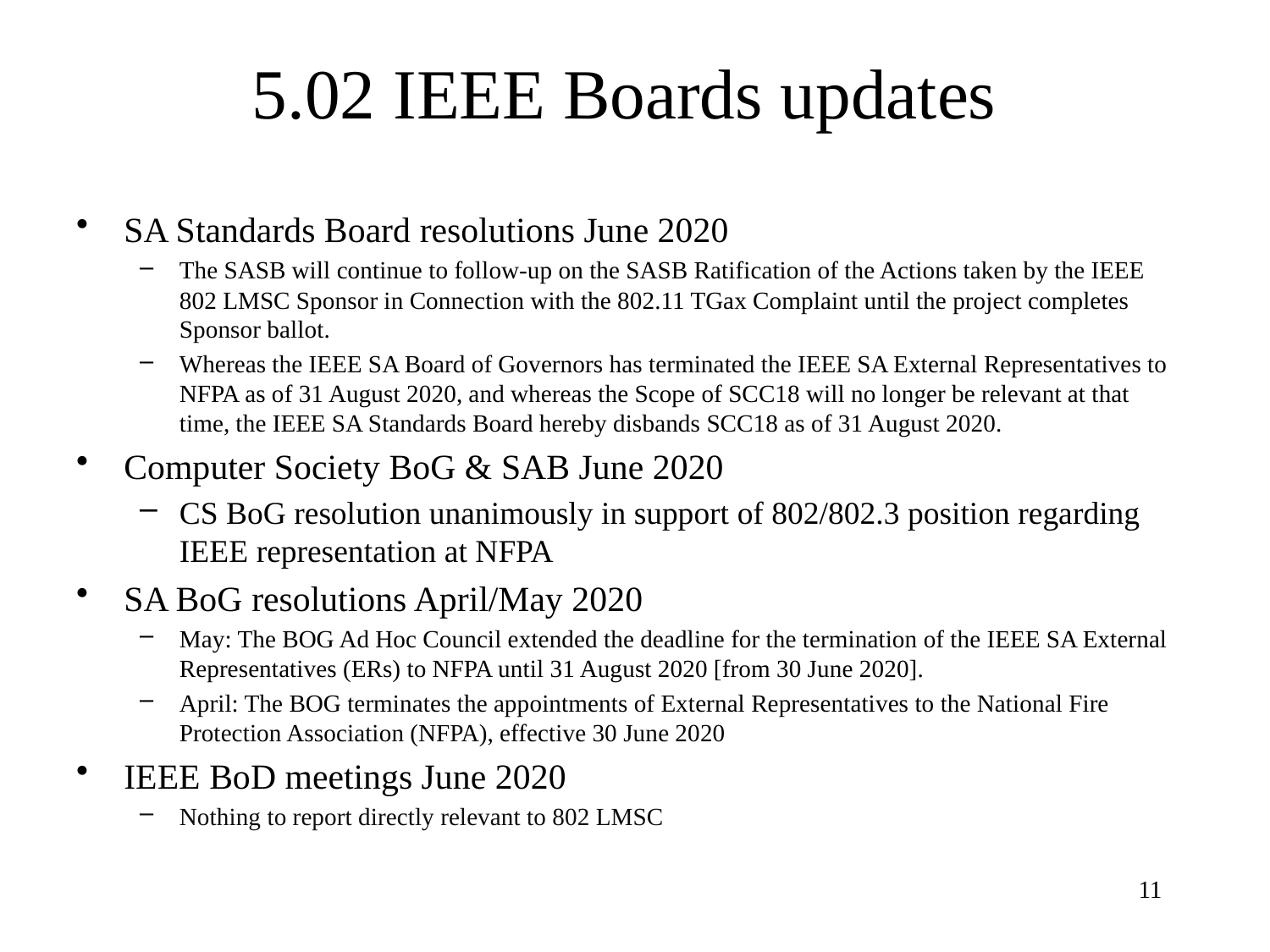

5.02 IEEE Boards updates
SA Standards Board resolutions June 2020
The SASB will continue to follow-up on the SASB Ratification of the Actions taken by the IEEE 802 LMSC Sponsor in Connection with the 802.11 TGax Complaint until the project completes Sponsor ballot.
Whereas the IEEE SA Board of Governors has terminated the IEEE SA External Representatives to NFPA as of 31 August 2020, and whereas the Scope of SCC18 will no longer be relevant at that time, the IEEE SA Standards Board hereby disbands SCC18 as of 31 August 2020.
Computer Society BoG & SAB June 2020
CS BoG resolution unanimously in support of 802/802.3 position regarding IEEE representation at NFPA
SA BoG resolutions April/May 2020
May: The BOG Ad Hoc Council extended the deadline for the termination of the IEEE SA External Representatives (ERs) to NFPA until 31 August 2020 [from 30 June 2020].
April: The BOG terminates the appointments of External Representatives to the National Fire Protection Association (NFPA), effective 30 June 2020
IEEE BoD meetings June 2020
Nothing to report directly relevant to 802 LMSC

11